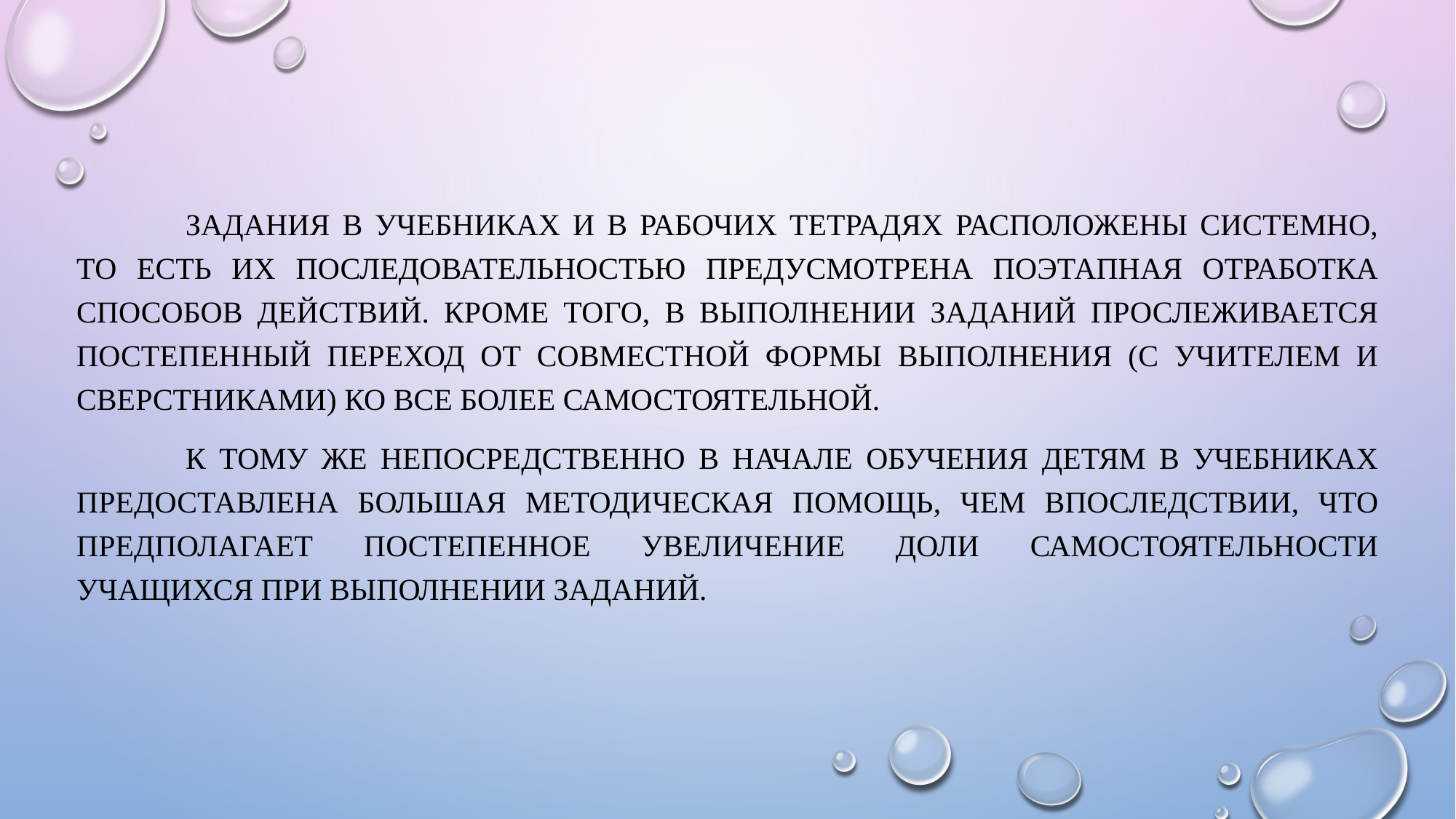

Задания в учебниках и в рабочих тетрадях расположены системно, то есть их последовательностью предусмотрена поэтапная отработка способов действий. Кроме того, в выполнении заданий прослеживается постепенный переход от совместной формы выполнения (с учителем и сверстниками) ко все более самостоятельной.
	К тому же непосредственно в начале обучения детям в учебниках предоставлена большая методическая помощь, чем впоследствии, что предполагает постепенное увеличение доли самостоятельности учащихся при выполнении заданий.